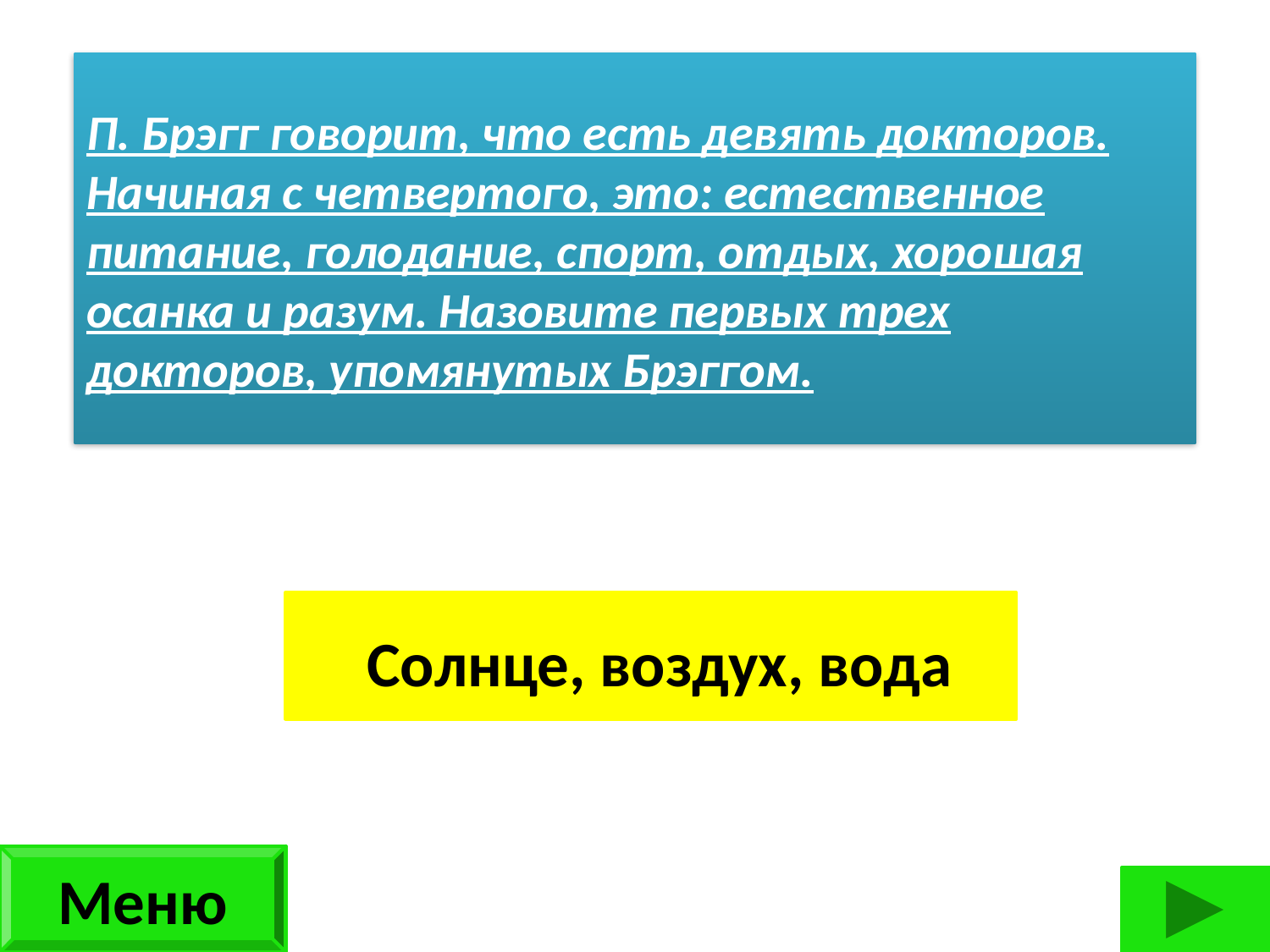

П. Брэгг говорит, что есть девять докторов. Начиная с четвертого, это: естественное питание, голодание, спорт, отдых, хорошая осанка и разум. Назовите первых трех докторов, упомянутых Брэггом.

 Солнце, воздух, вода
Меню